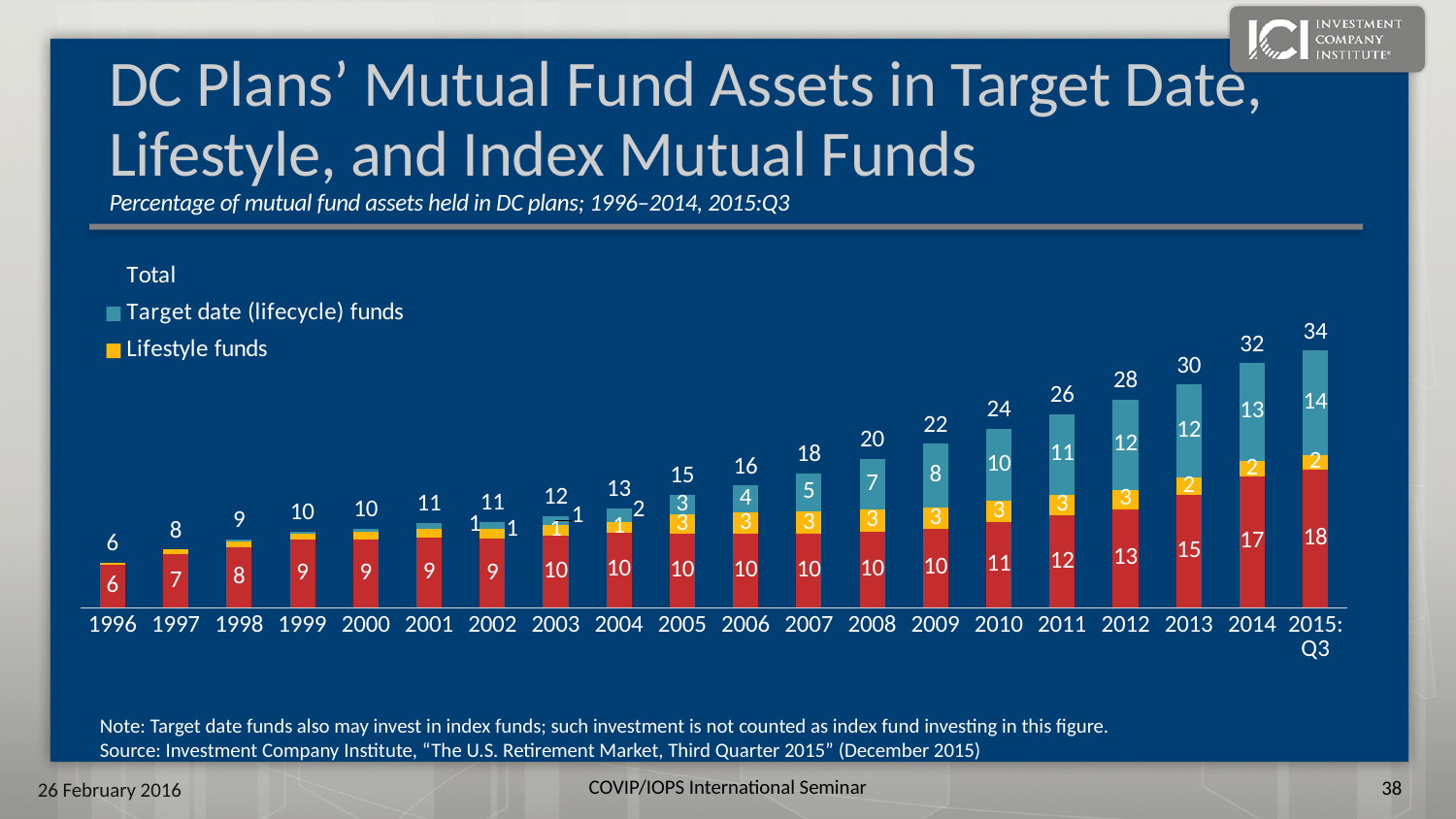

# DC Plans’ Mutual Fund Assets in Target Date, Lifestyle, and Index Mutual Funds Percentage of mutual fund assets held in DC plans; 1996–2014, 2015:Q3

### Chart

| Category | Index funds | Lifestyle funds | Target date (lifecycle) funds | Total |
|---|---|---|---|---|
| 1996 | 5.641025641025641 | 0.3418803418803419 | 0.0 | 5.982905982905983 |
| 1997 | 7.069408740359897 | 0.6426735218508998 | 0.0 | 7.712082262210797 |
| 1998 | 8.02407221664995 | 0.802407221664995 | 0.20060180541624875 | 9.027081243731194 |
| 1999 | 9.020817270624518 | 0.7710100231303006 | 0.3084040092521203 | 10.10023130300694 |
| 2000 | 9.090909090909092 | 0.9324009324009324 | 0.4662004662004662 | 10.48951048951049 |
| 2001 | 9.275834011391375 | 1.2205044751830756 | 0.7323026851098454 | 11.228641171684295 |
| 2002 | 9.14027149321267 | 1.2669683257918551 | 0.995475113122172 | 11.402714932126695 |
| 2003 | 9.55056179775281 | 1.404494382022472 | 1.1938202247191012 | 12.148876404494382 |
| 2004 | 9.957754978877489 | 1.448400724200362 | 1.7501508750754375 | 13.156306578153288 |
| 2005 | 9.840425531914894 | 2.5 | 2.606382978723404 | 14.946808510638299 |
| 2006 | 9.851551956815115 | 2.7440395861448494 | 3.598740440845704 | 16.194331983805668 |
| 2007 | 9.827517047733654 | 2.888086642599278 | 5.134376253509828 | 17.84997994384276 |
| 2008 | 10.099241097489784 | 2.860478692352598 | 6.771745475773497 | 19.73146526561588 |
| 2009 | 10.468821119708693 | 2.822030040964952 | 8.420573509330906 | 21.71142467000455 |
| 2010 | 11.350059737156512 | 2.7877339705296693 | 9.55794504181601 | 23.69573874950219 |
| 2011 | 12.252325111200971 | 2.7092600080873432 | 10.715729882733521 | 25.677315002021835 |
| 2012 | 13.070976809557273 | 2.5650035137034433 | 11.946591707659874 | 27.582572030920588 |
| 2013 | 14.919354838709678 | 2.3617511520737327 | 12.298387096774194 | 29.579493087557605 |
| 2014 | 17.37368278843556 | 2.107538503107268 | 12.88840853823291 | 32.36962982977574 |
| 2015:Q3 | 18.23345640443056 | 2.0164725930133485 | 13.831297926725362 | 34.08122692416927 |
Note: Target date funds also may invest in index funds; such investment is not counted as index fund investing in this figure.
Source: Investment Company Institute, “The U.S. Retirement Market, Third Quarter 2015” (December 2015)
38
26 February 2016
COVIP/IOPS International Seminar